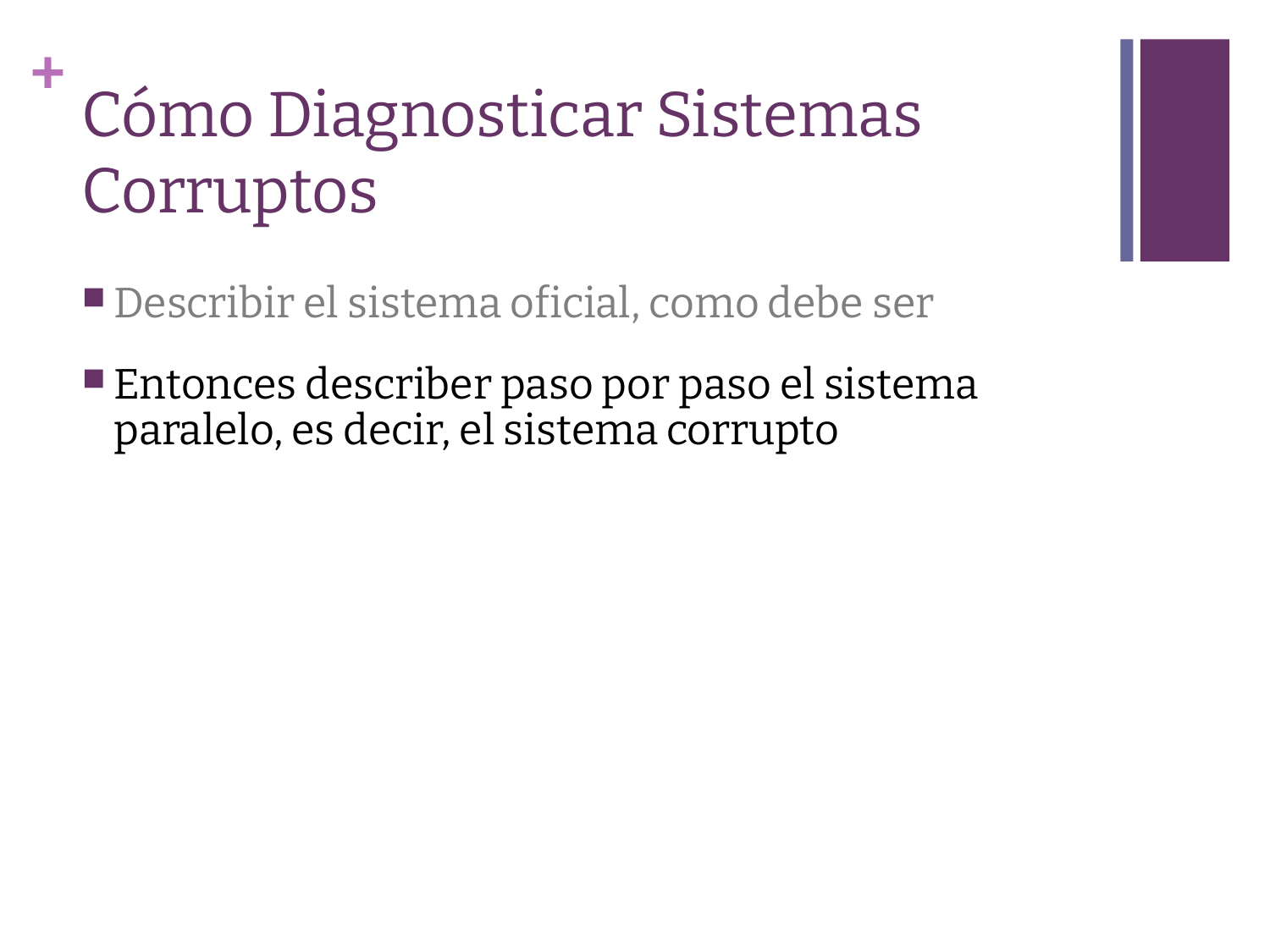

# Cómo Diagnosticar Sistemas Corruptos
Describir el sistema oficial, como debe ser
Entonces describer paso por paso el sistema paralelo, es decir, el sistema corrupto